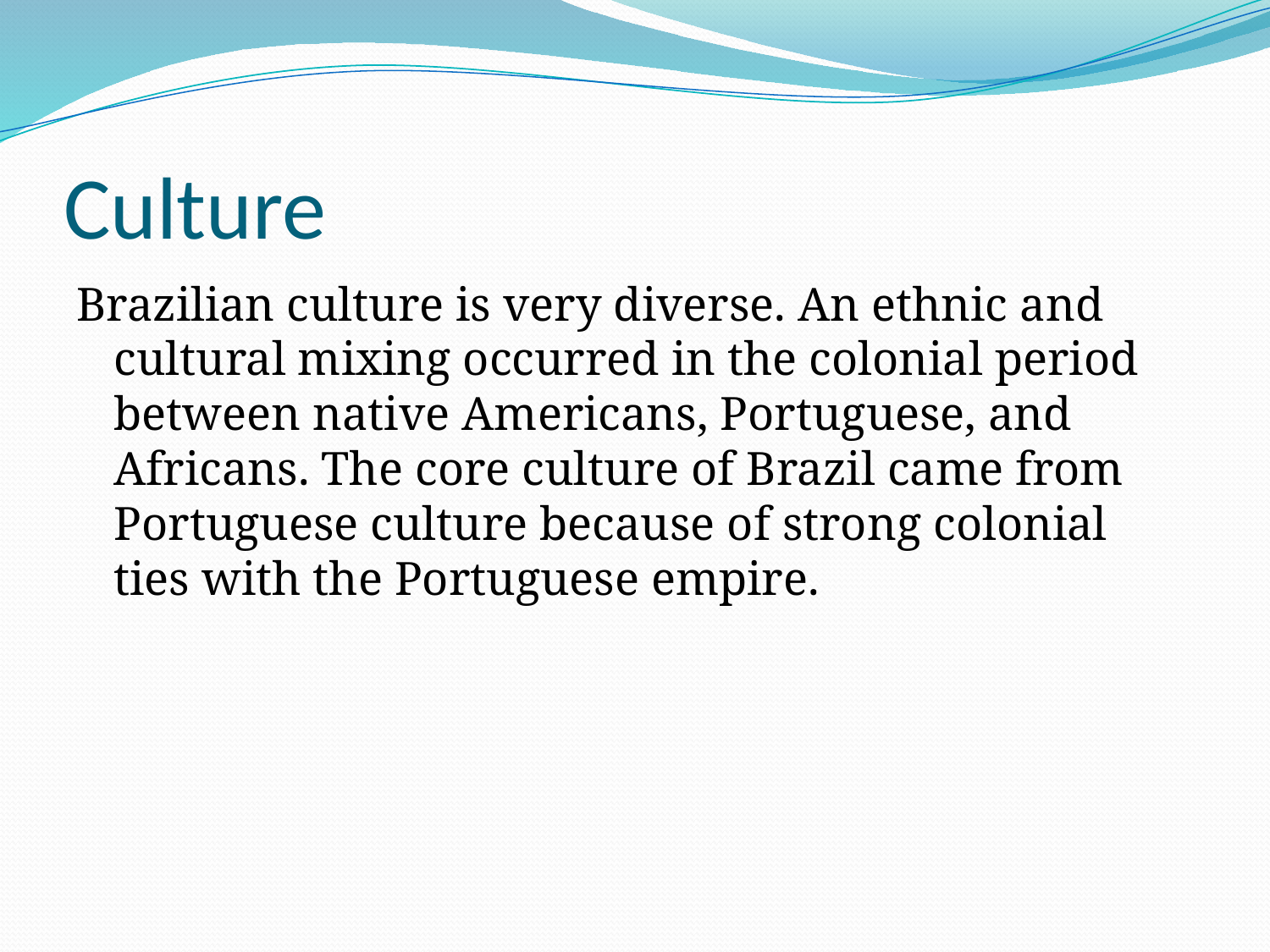

# Culture
Brazilian culture is very diverse. An ethnic and cultural mixing occurred in the colonial period between native Americans, Portuguese, and Africans. The core culture of Brazil came from Portuguese culture because of strong colonial ties with the Portuguese empire.